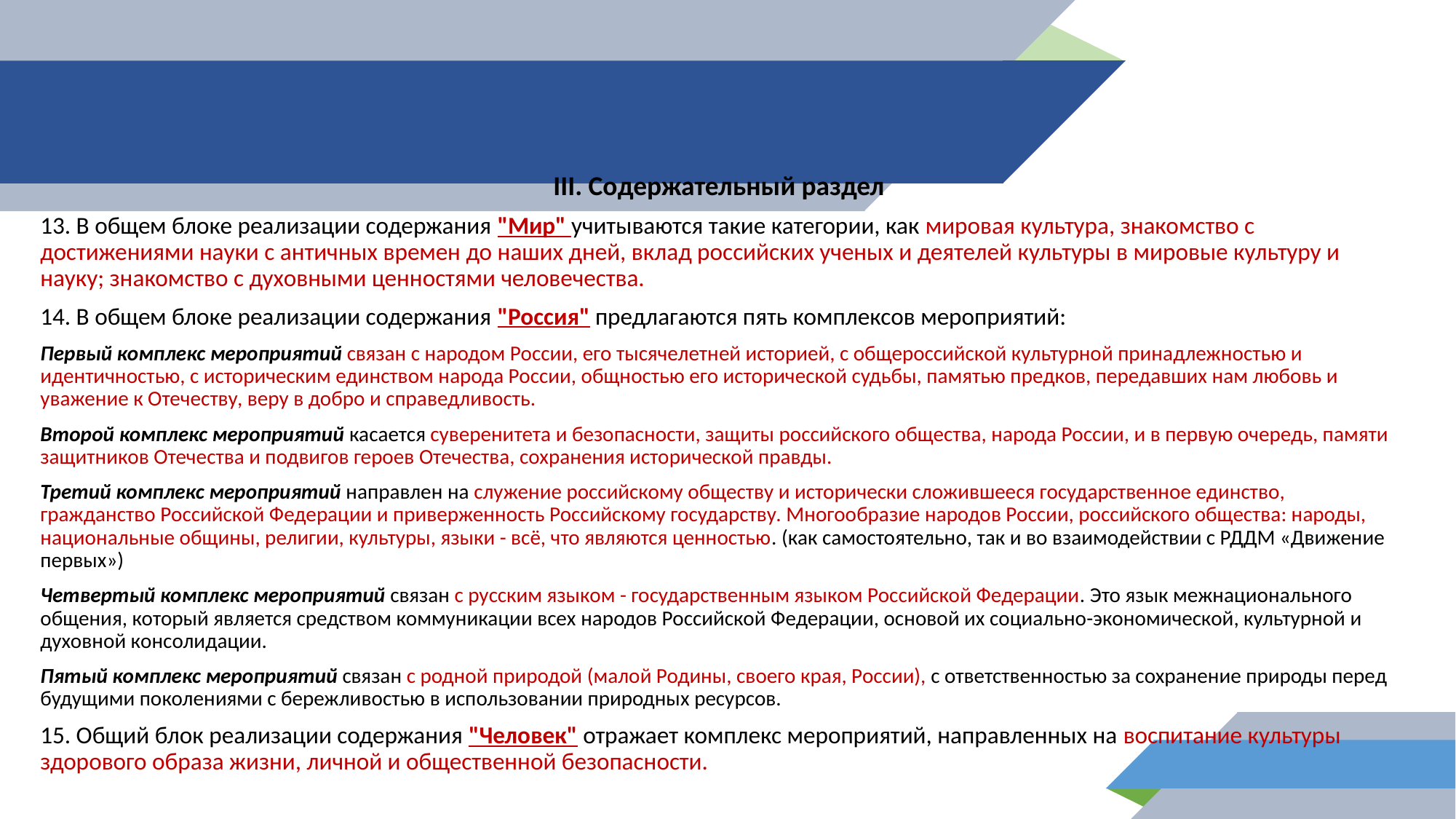

III. Содержательный раздел
13. В общем блоке реализации содержания "Мир" учитываются такие категории, как мировая культура, знакомство с достижениями науки с античных времен до наших дней, вклад российских ученых и деятелей культуры в мировые культуру и науку; знакомство с духовными ценностями человечества.
14. В общем блоке реализации содержания "Россия" предлагаются пять комплексов мероприятий:
Первый комплекс мероприятий связан с народом России, его тысячелетней историей, с общероссийской культурной принадлежностью и идентичностью, с историческим единством народа России, общностью его исторической судьбы, памятью предков, передавших нам любовь и уважение к Отечеству, веру в добро и справедливость.
Второй комплекс мероприятий касается суверенитета и безопасности, защиты российского общества, народа России, и в первую очередь, памяти защитников Отечества и подвигов героев Отечества, сохранения исторической правды.
Третий комплекс мероприятий направлен на служение российскому обществу и исторически сложившееся государственное единство, гражданство Российской Федерации и приверженность Российскому государству. Многообразие народов России, российского общества: народы, национальные общины, религии, культуры, языки - всё, что являются ценностью. (как самостоятельно, так и во взаимодействии с РДДМ «Движение первых»)
Четвертый комплекс мероприятий связан с русским языком - государственным языком Российской Федерации. Это язык межнационального общения, который является средством коммуникации всех народов Российской Федерации, основой их социально-экономической, культурной и духовной консолидации.
Пятый комплекс мероприятий связан с родной природой (малой Родины, своего края, России), с ответственностью за сохранение природы перед будущими поколениями с бережливостью в использовании природных ресурсов.
15. Общий блок реализации содержания "Человек" отражает комплекс мероприятий, направленных на воспитание культуры здорового образа жизни, личной и общественной безопасности.